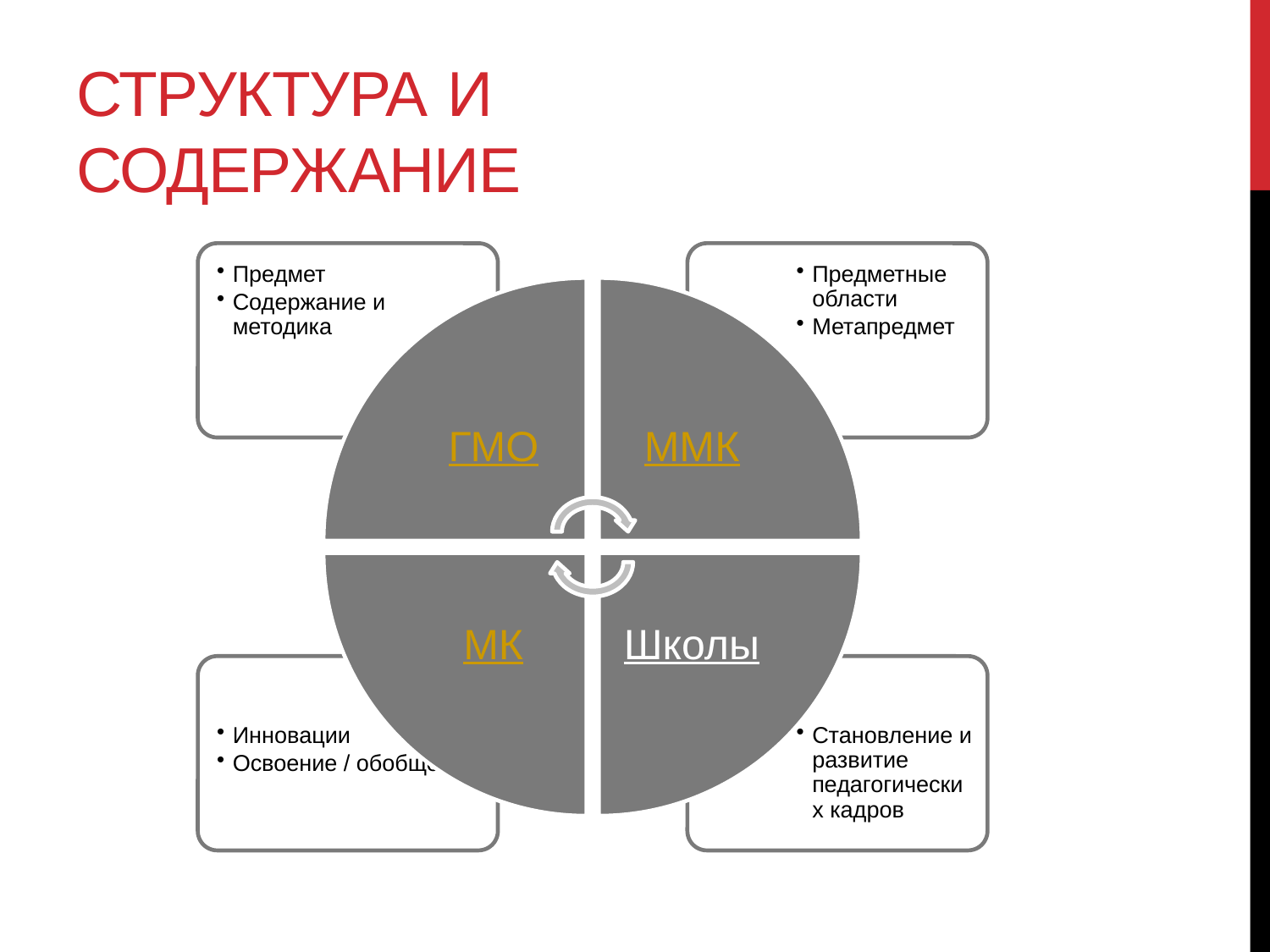

# Структура и содержание
Становление и развитие педагогических кадров
Инновации
Освоение / обобщение
Предметные области
Метапредмет
Предмет
Содержание и методика
ГМО
ММК
Школы
МК